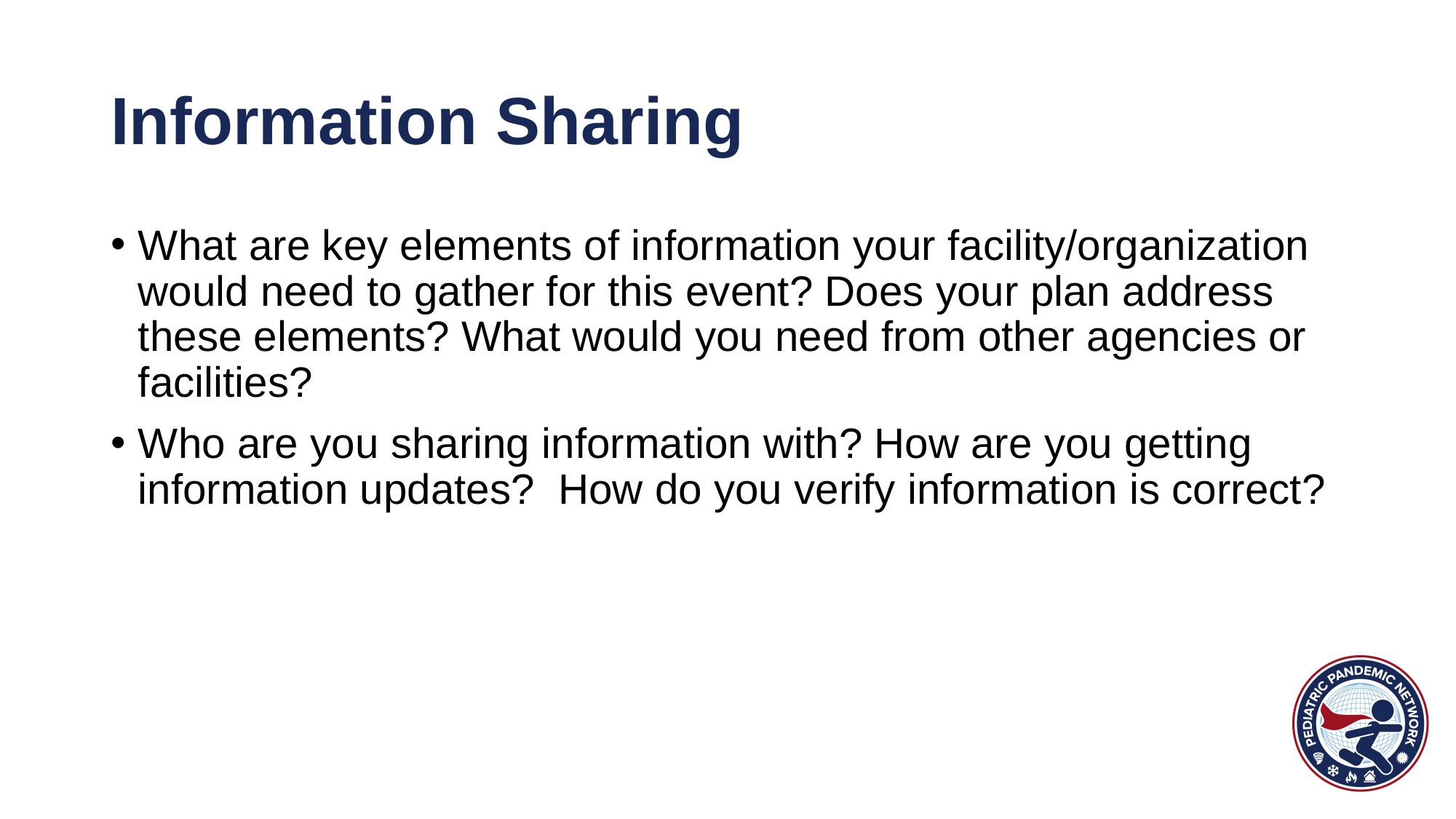

# Information Sharing
What are key elements of information your facility/organization would need to gather for this event? Does your plan address these elements? What would you need from other agencies or facilities?
Who are you sharing information with? How are you getting information updates?  How do you verify information is correct?